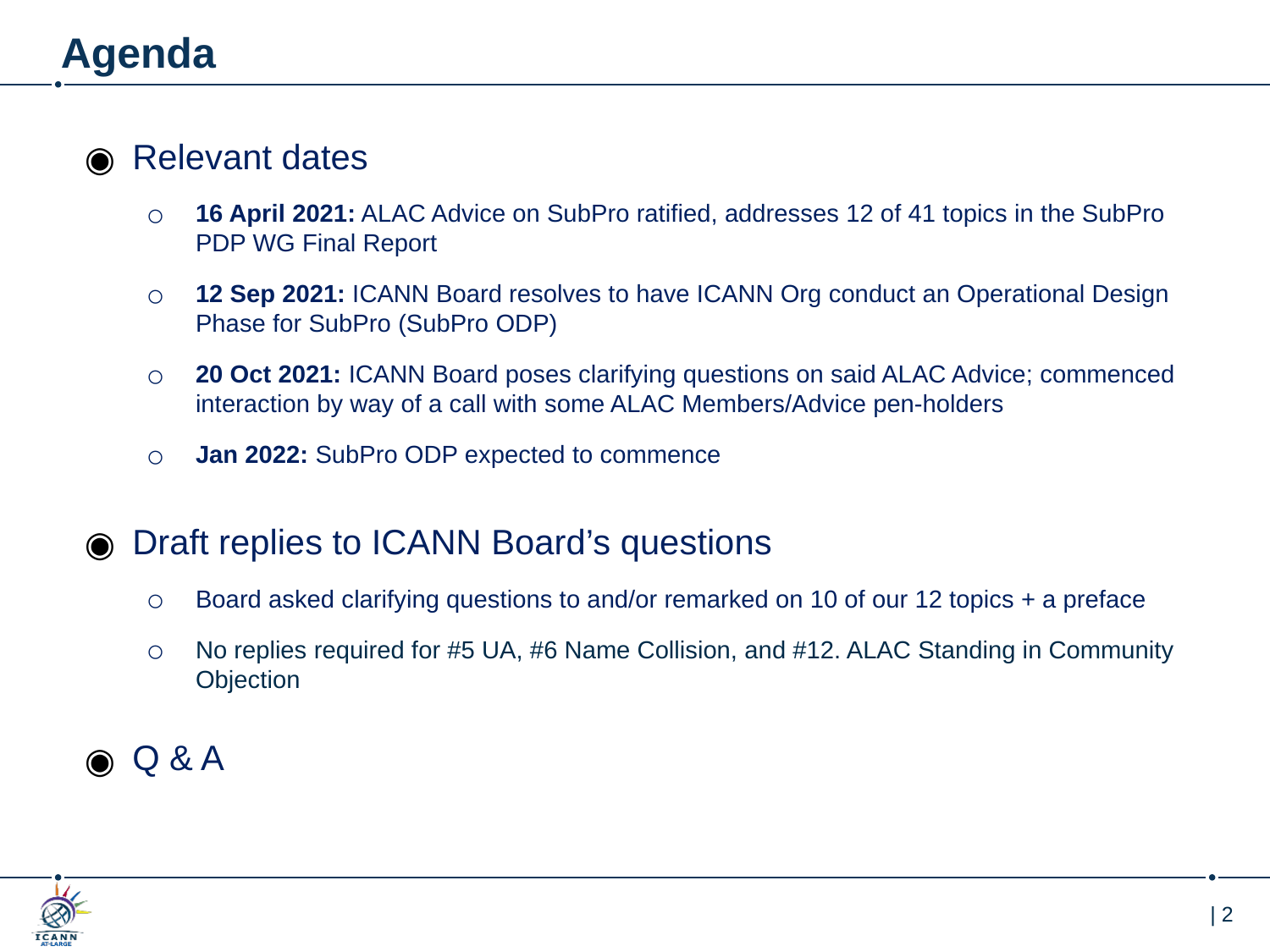

# Agenda
Relevant dates
16 April 2021: ALAC Advice on SubPro ratified, addresses 12 of 41 topics in the SubPro PDP WG Final Report
12 Sep 2021: ICANN Board resolves to have ICANN Org conduct an Operational Design Phase for SubPro (SubPro ODP)
20 Oct 2021: ICANN Board poses clarifying questions on said ALAC Advice; commenced interaction by way of a call with some ALAC Members/Advice pen-holders
Jan 2022: SubPro ODP expected to commence

Draft replies to ICANN Board’s questions
Board asked clarifying questions to and/or remarked on 10 of our 12 topics + a preface
No replies required for #5 UA, #6 Name Collision, and #12. ALAC Standing in Community Objection

Q & A